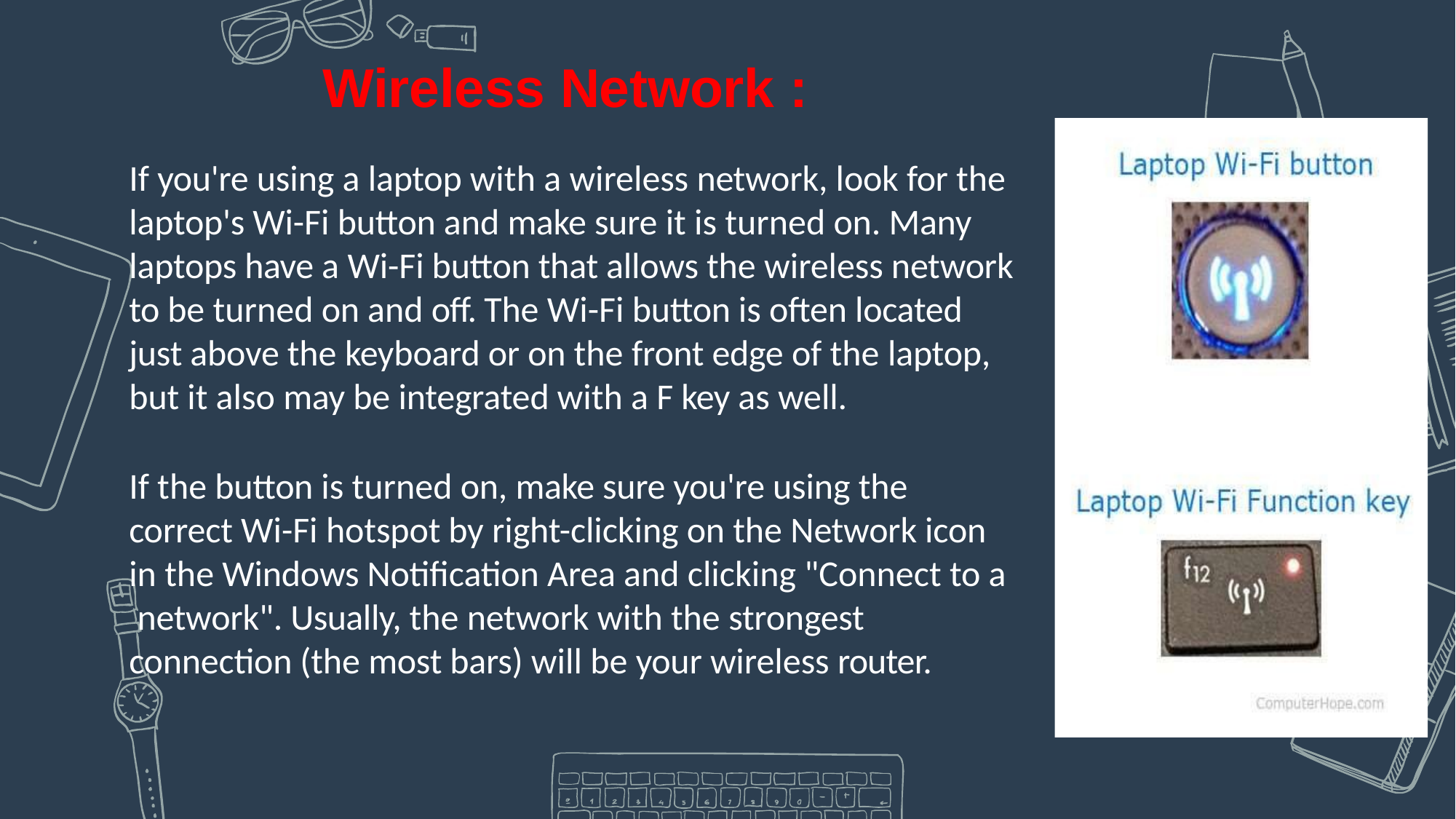

Wireless Network :

If you're using a laptop with a wireless network, look for the  laptop's Wi-Fi button and make sure it is turned on. Many  laptops have a Wi-Fi button that allows the wireless network  to be turned on and off. The Wi-Fi button is often located  just above the keyboard or on the front edge of the laptop,  but it also may be integrated with a F key as well.

If the button is turned on, make sure you're using the  correct Wi-Fi hotspot by right-clicking on the Network icon  in the Windows Notification Area and clicking "Connect to a  network". Usually, the network with the strongest  connection (the most bars) will be your wireless router.